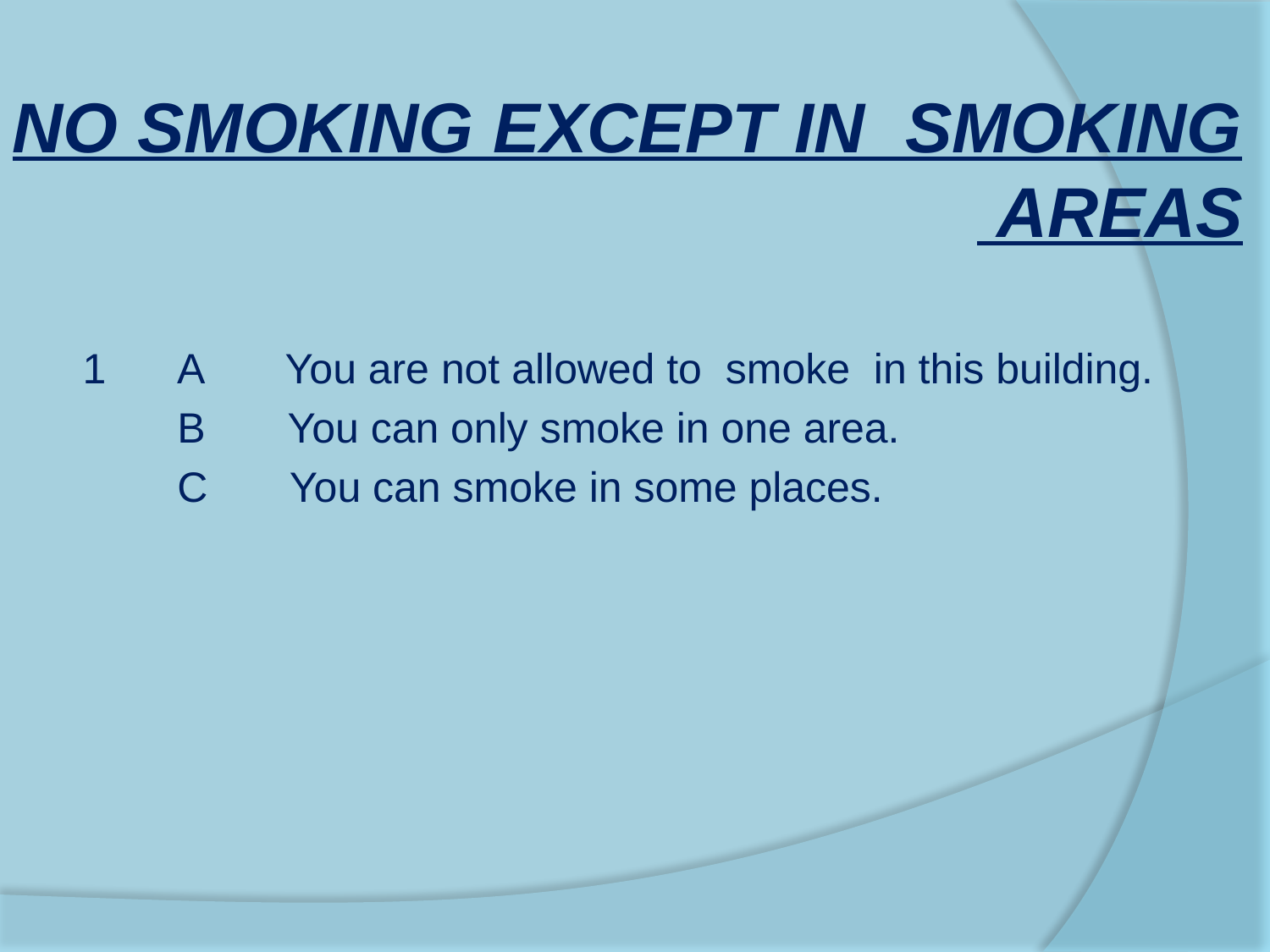

NO SMOKING EXCEPT IN  SMOKING
                                                  AREAS
1      A       You are not allowed to  smoke  in this building.
        B       You can only smoke in one area.
        C       You can smoke in some places.